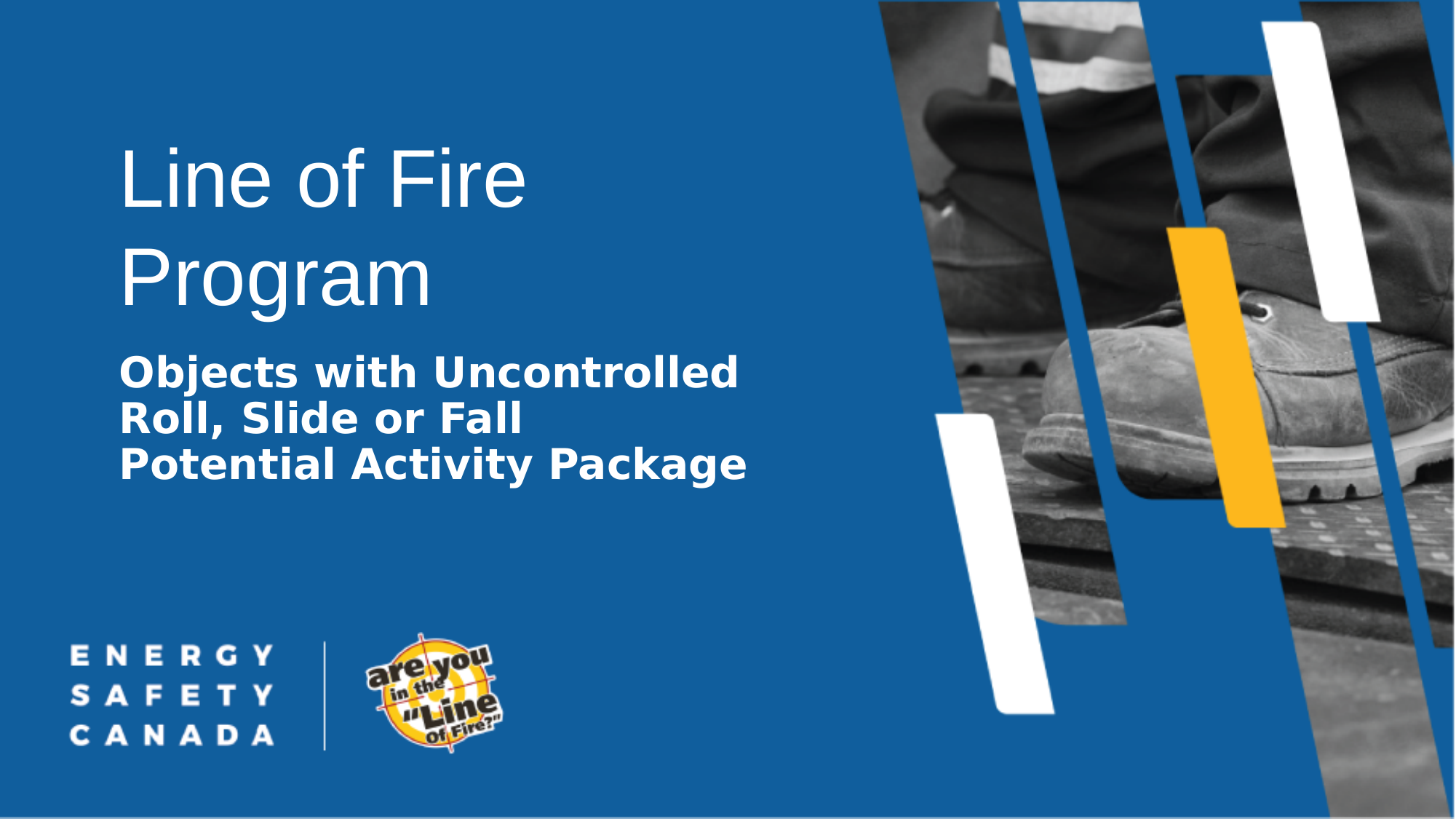

Line of Fire Program
Objects with Uncontrolled Roll, Slide or Fall Potential Activity Package